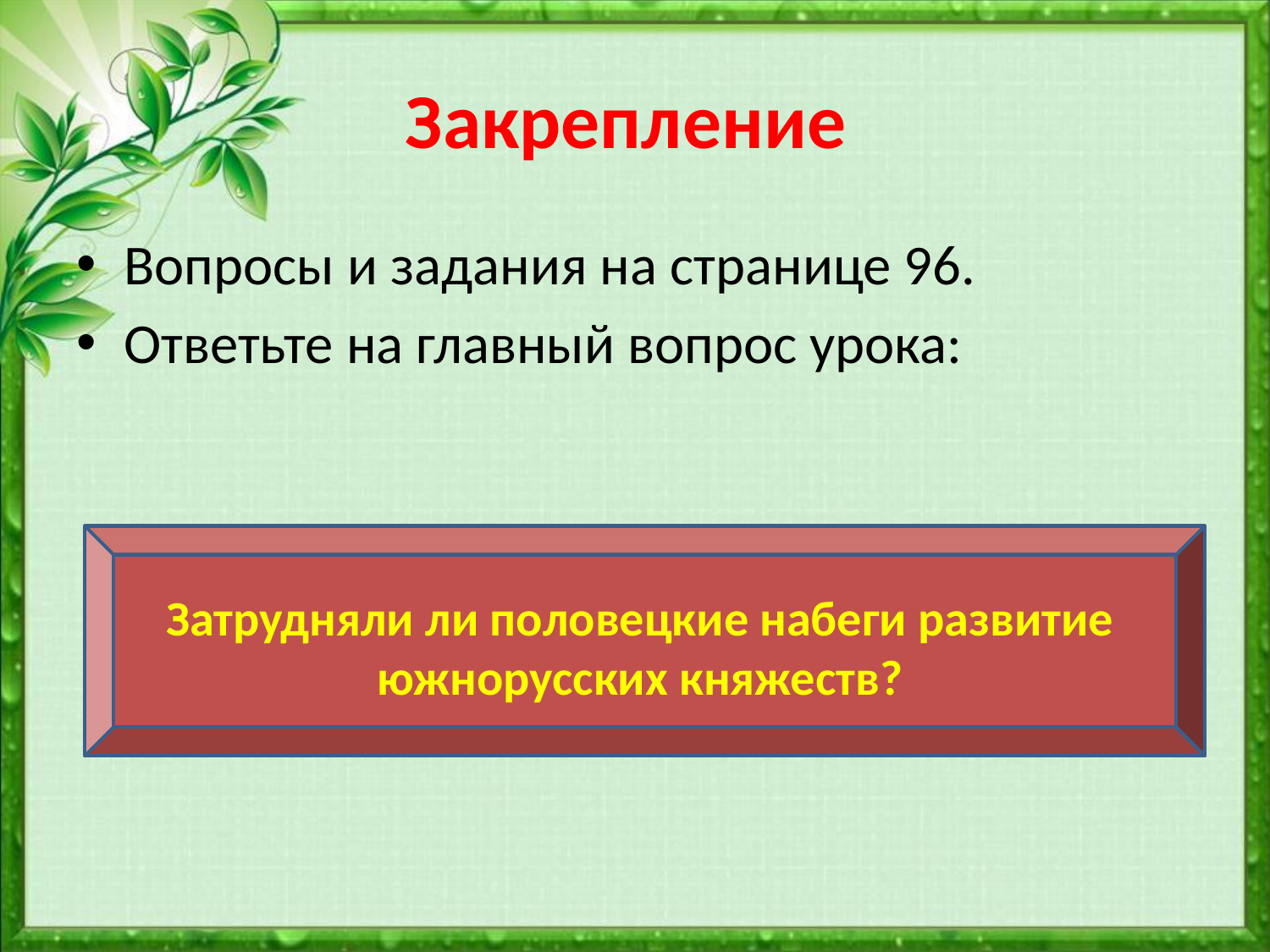

# Закрепление
Вопросы и задания на странице 96.
Ответьте на главный вопрос урока:

Затрудняли ли половецкие набеги развитие южнорусских княжеств?